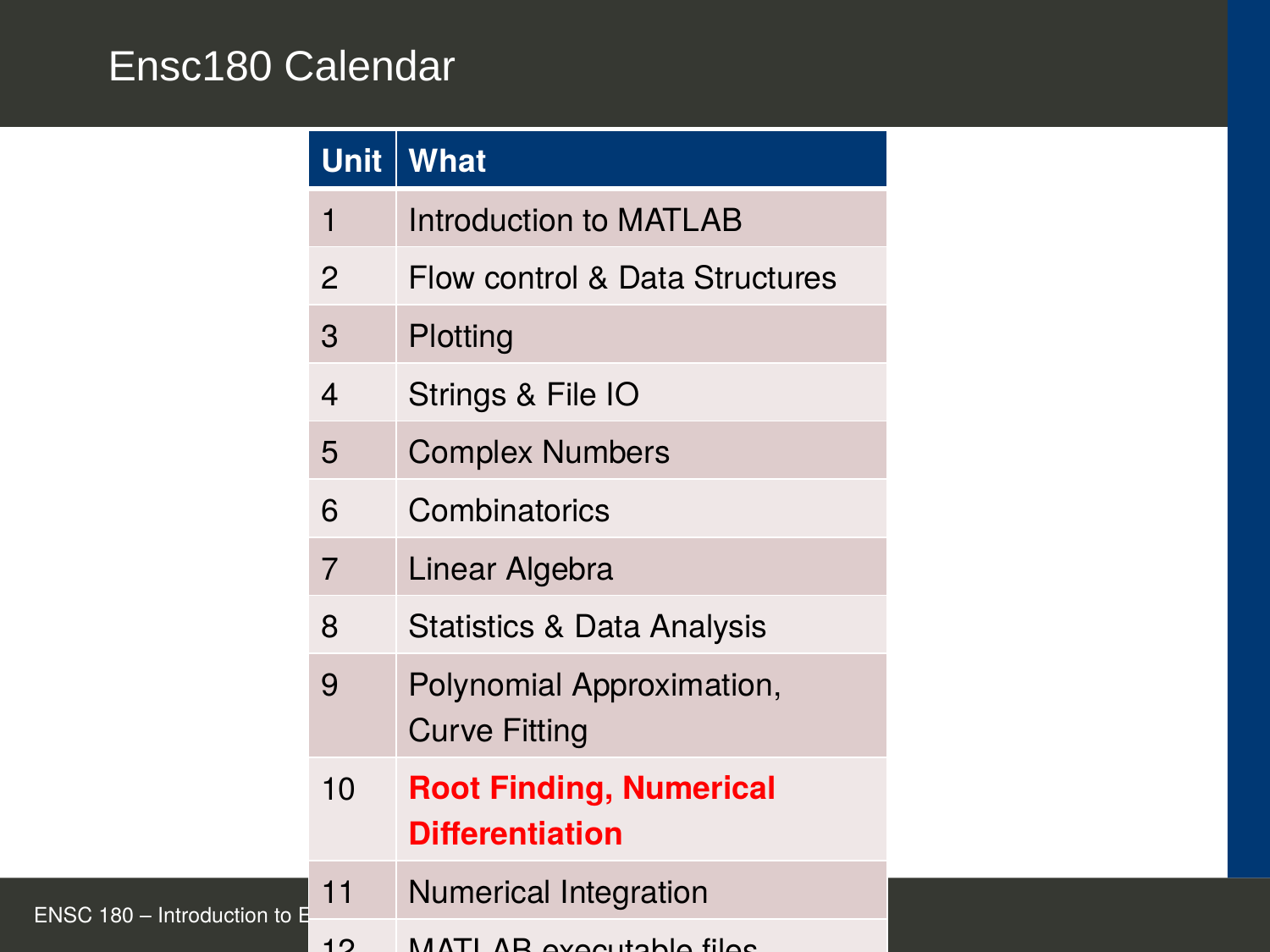

# Ensc180 Calendar
| Unit | What |
| --- | --- |
| 1 | Introduction to MATLAB |
| 2 | Flow control & Data Structures |
| 3 | Plotting |
| 4 | Strings & File IO |
| 5 | Complex Numbers |
| 6 | Combinatorics |
| 7 | Linear Algebra |
| 8 | Statistics & Data Analysis |
| 9 | Polynomial Approximation, Curve Fitting |
| 10 | Root Finding, Numerical Differentiation |
| 11 | Numerical Integration |
| 12 | MATLAB executable files |
ENSC 180 – Introduction to Engineering Analysis Tools